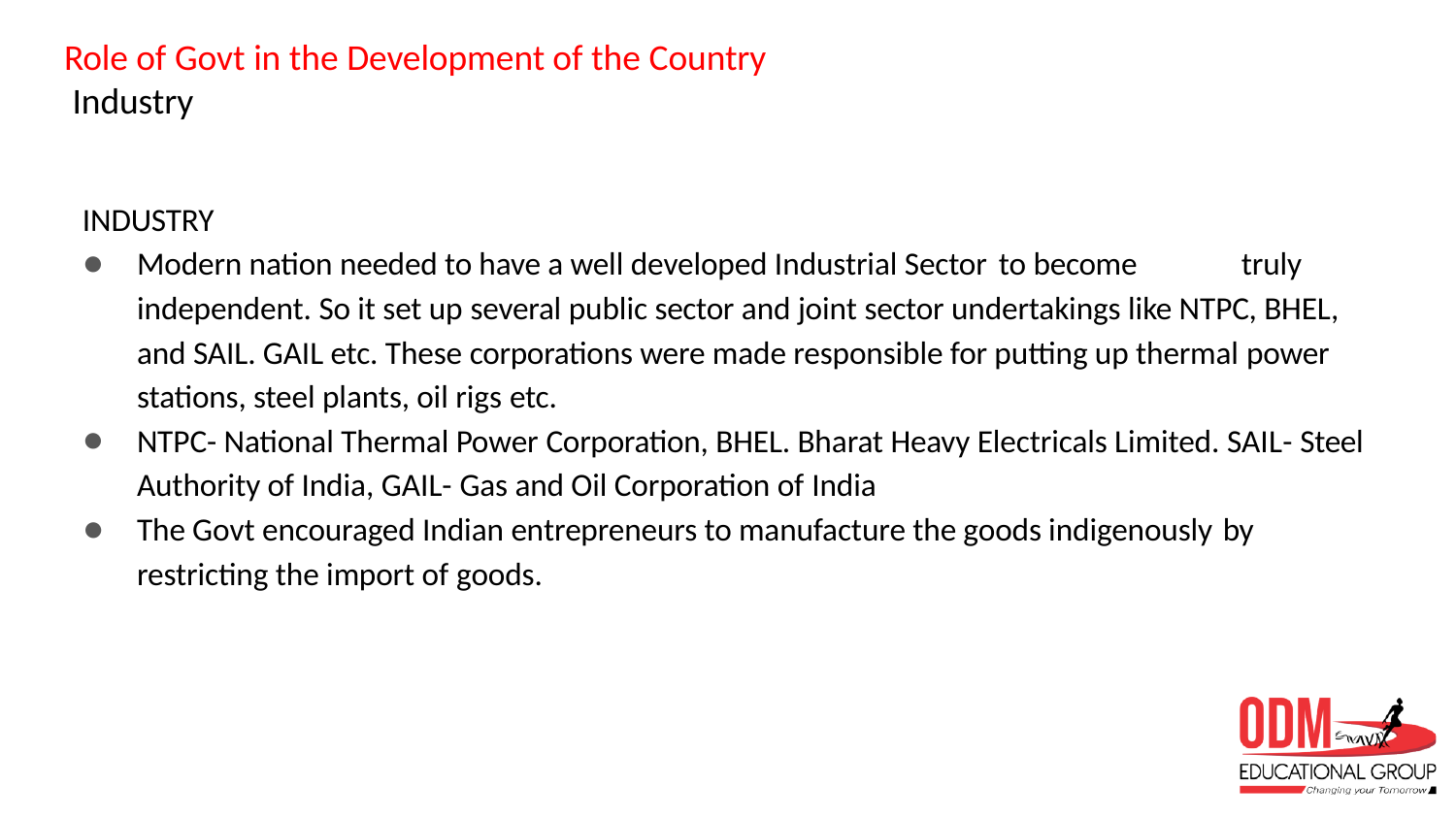

# Role of Govt in the Development of the Country  Industry
INDUSTRY
Modern nation needed to have a well developed Industrial Sector to become	truly  independent. So it set up several public sector and joint sector undertakings like NTPC, BHEL,  and SAIL. GAIL etc. These corporations were made responsible for putting up thermal power  stations, steel plants, oil rigs etc.
NTPC- National Thermal Power Corporation, BHEL. Bharat Heavy Electricals Limited. SAIL- Steel  Authority of India, GAIL- Gas and Oil Corporation of India
The Govt encouraged Indian entrepreneurs to manufacture the goods indigenously by
restricting the import of goods.